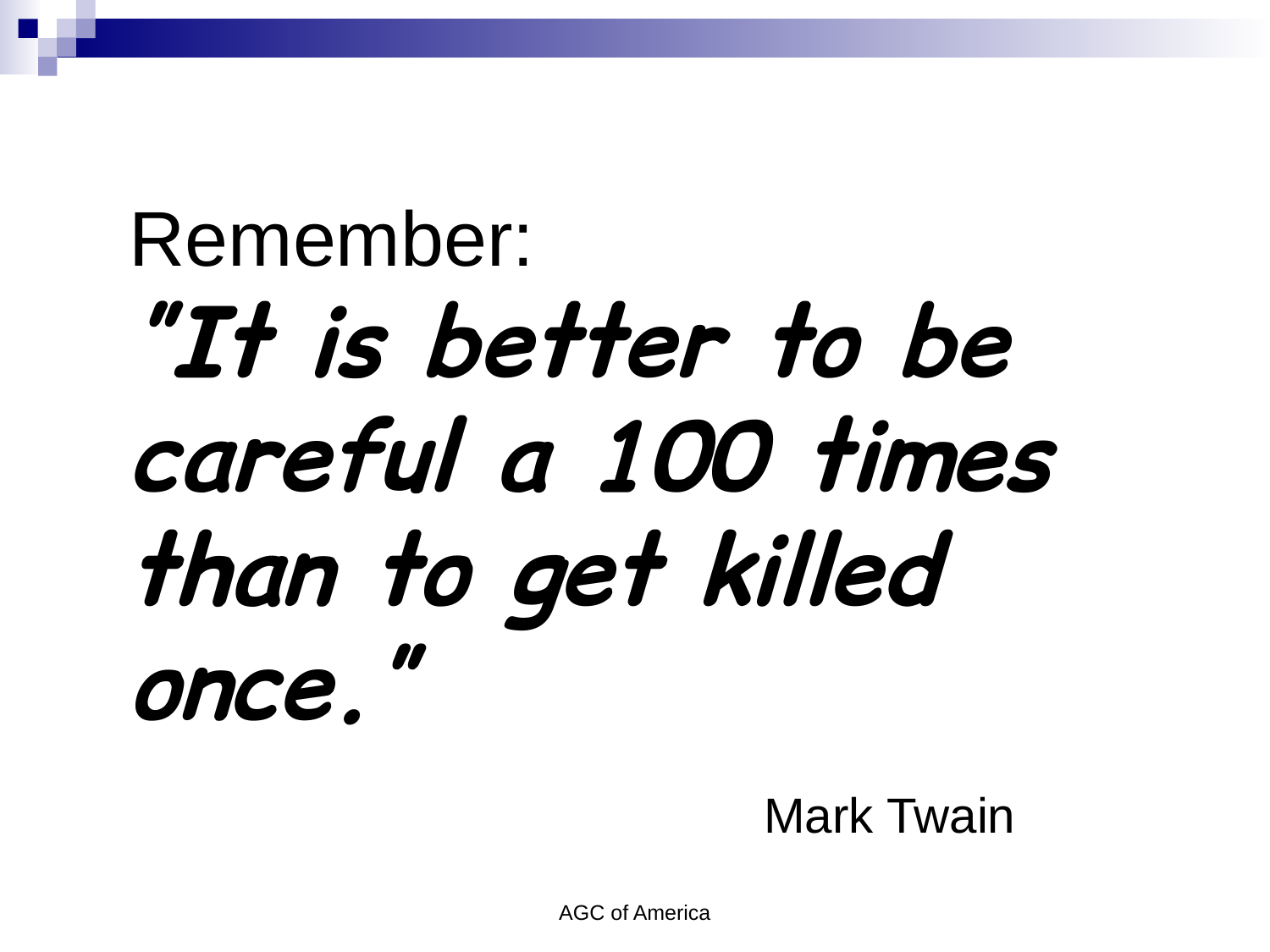

# Remember: ”It is better to be careful a 100 times than to get killed once.” Mark Twain

AGC of America